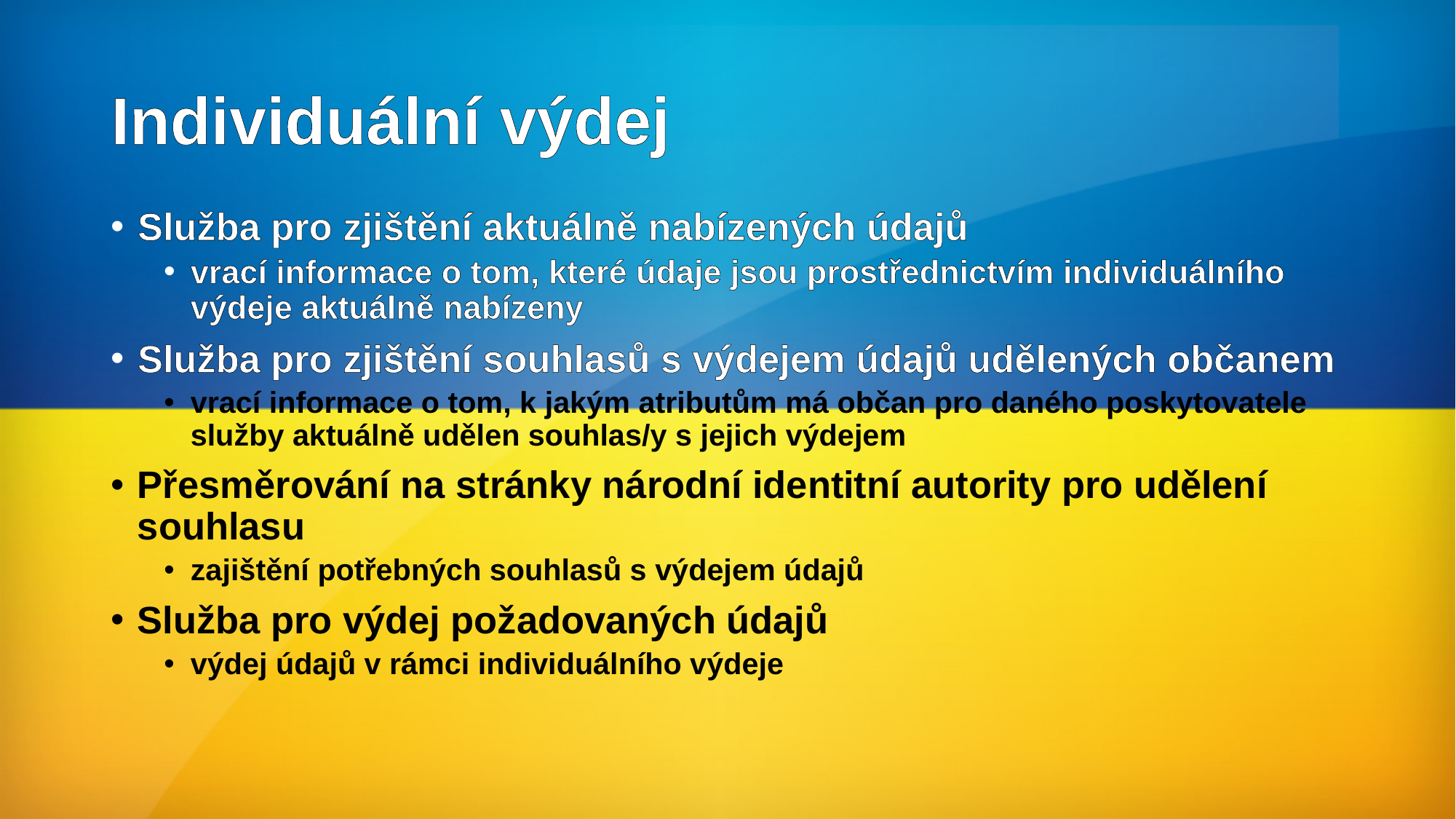

# Individuální výdej
Služba pro zjištění aktuálně nabízených údajů
vrací informace o tom, které údaje jsou prostřednictvím individuálního výdeje aktuálně nabízeny
Služba pro zjištění souhlasů s výdejem údajů udělených občanem
vrací informace o tom, k jakým atributům má občan pro daného poskytovatele služby aktuálně udělen souhlas/y s jejich výdejem
Přesměrování na stránky národní identitní autority pro udělení souhlasu
zajištění potřebných souhlasů s výdejem údajů
Služba pro výdej požadovaných údajů
výdej údajů v rámci individuálního výdeje